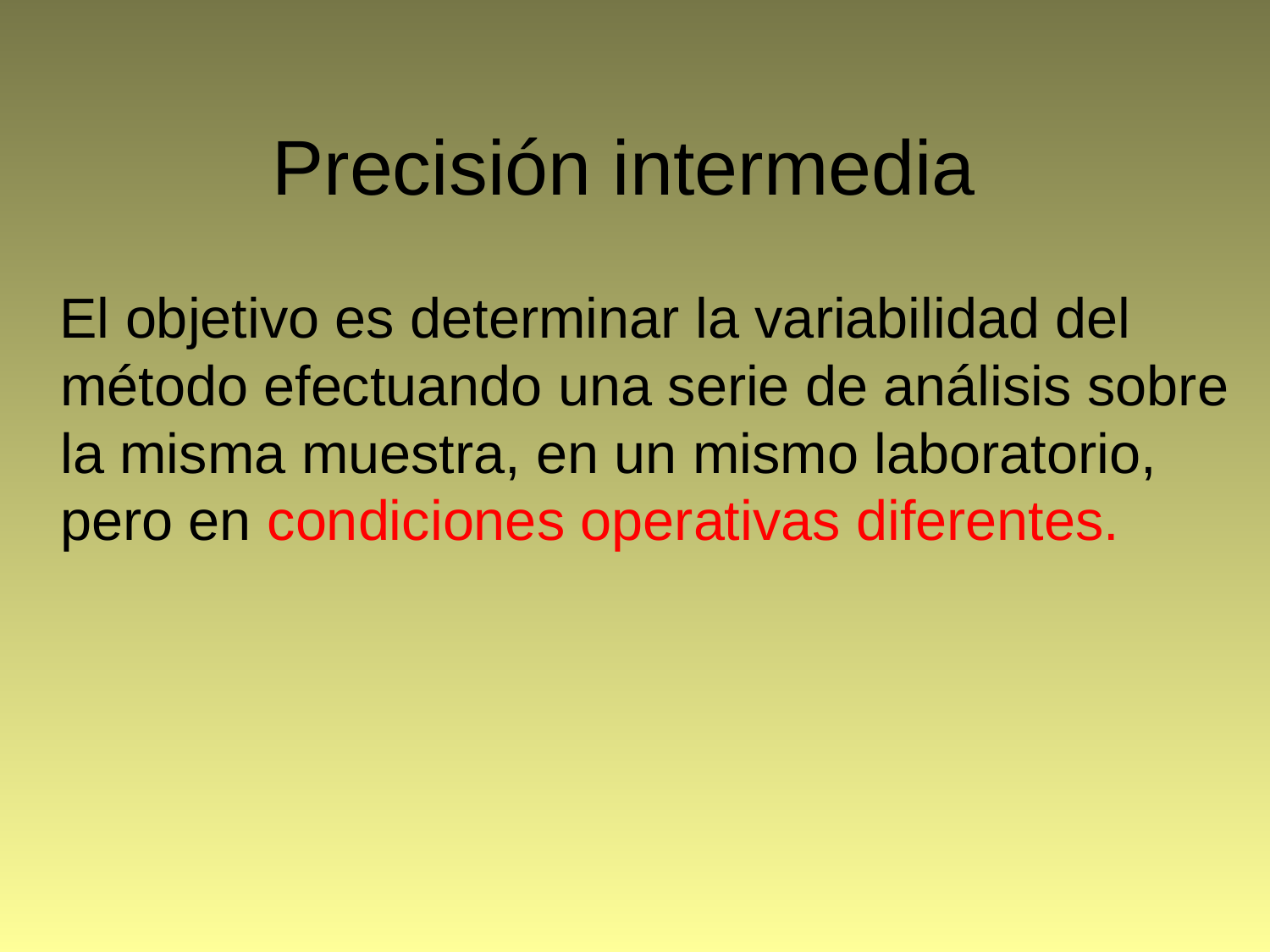

# Precisión intermedia
   El objetivo es determinar la variabilidad del método efectuando una serie de análisis sobre la misma muestra, en un mismo laboratorio, pero en condiciones operativas diferentes.